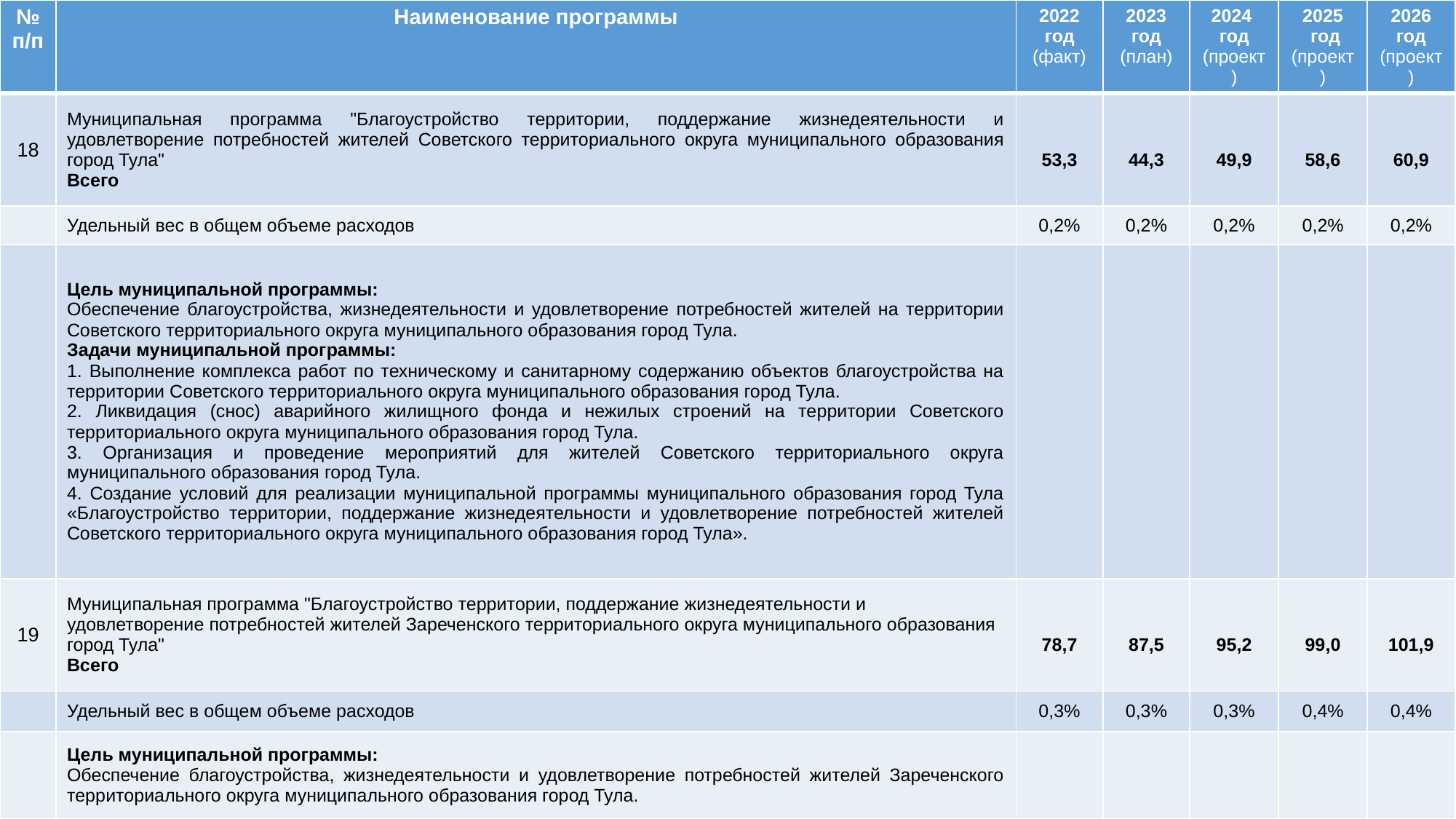

| № п/п | Наименование программы | 2022 год (факт) | 2023 год (план) | 2024 год (проект) | 2025 год (проект) | 2026 год (проект) |
| --- | --- | --- | --- | --- | --- | --- |
| 18 | Муниципальная программа "Благоустройство территории, поддержание жизнедеятельности и удовлетворение потребностей жителей Советского территориального округа муниципального образования город Тула" Всего | 53,3 | 44,3 | 49,9 | 58,6 | 60,9 |
|  | Удельный вес в общем объеме расходов | 0,2% | 0,2% | 0,2% | 0,2% | 0,2% |
|  | Цель муниципальной программы: Обеспечение благоустройства, жизнедеятельности и удовлетворение потребностей жителей на территории Советского территориального округа муниципального образования город Тула. Задачи муниципальной программы: 1. Выполнение комплекса работ по техническому и санитарному содержанию объектов благоустройства на территории Советского территориального округа муниципального образования город Тула. 2. Ликвидация (снос) аварийного жилищного фонда и нежилых строений на территории Советского территориального округа муниципального образования город Тула. 3. Организация и проведение мероприятий для жителей Советского территориального округа муниципального образования город Тула. 4. Создание условий для реализации муниципальной программы муниципального образования город Тула «Благоустройство территории, поддержание жизнедеятельности и удовлетворение потребностей жителей Советского территориального округа муниципального образования город Тула». |  |  |  |  |  |
| 19 | Муниципальная программа "Благоустройство территории, поддержание жизнедеятельности и удовлетворение потребностей жителей Зареченского территориального округа муниципального образования город Тула" Всего | 78,7 | 87,5 | 95,2 | 99,0 | 101,9 |
|  | Удельный вес в общем объеме расходов | 0,3% | 0,3% | 0,3% | 0,4% | 0,4% |
|  | Цель муниципальной программы: Обеспечение благоустройства, жизнедеятельности и удовлетворение потребностей жителей Зареченского территориального округа муниципального образования город Тула. |  |  |  |  |  |